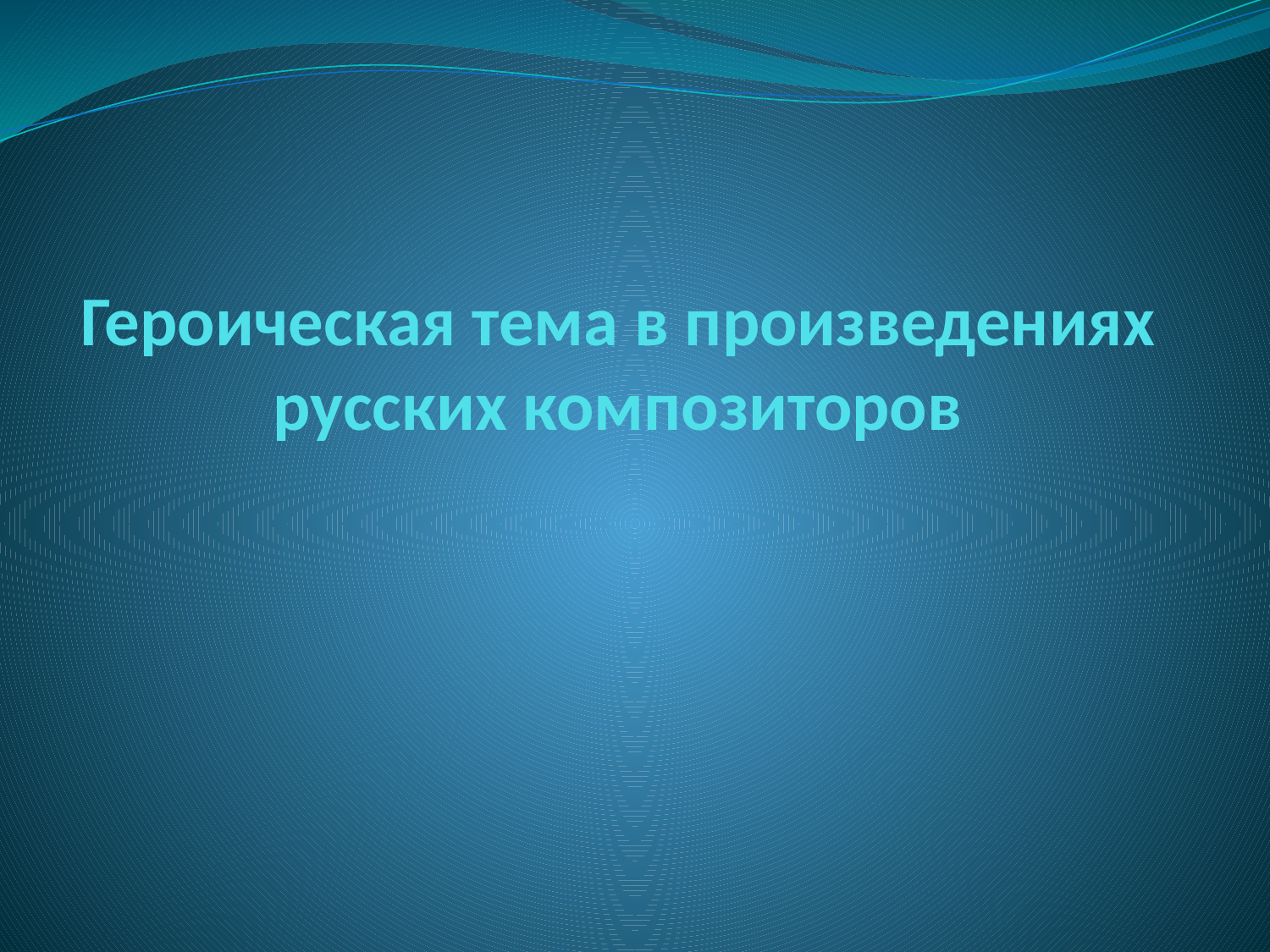

# Героическая тема в произведениях русских композиторов